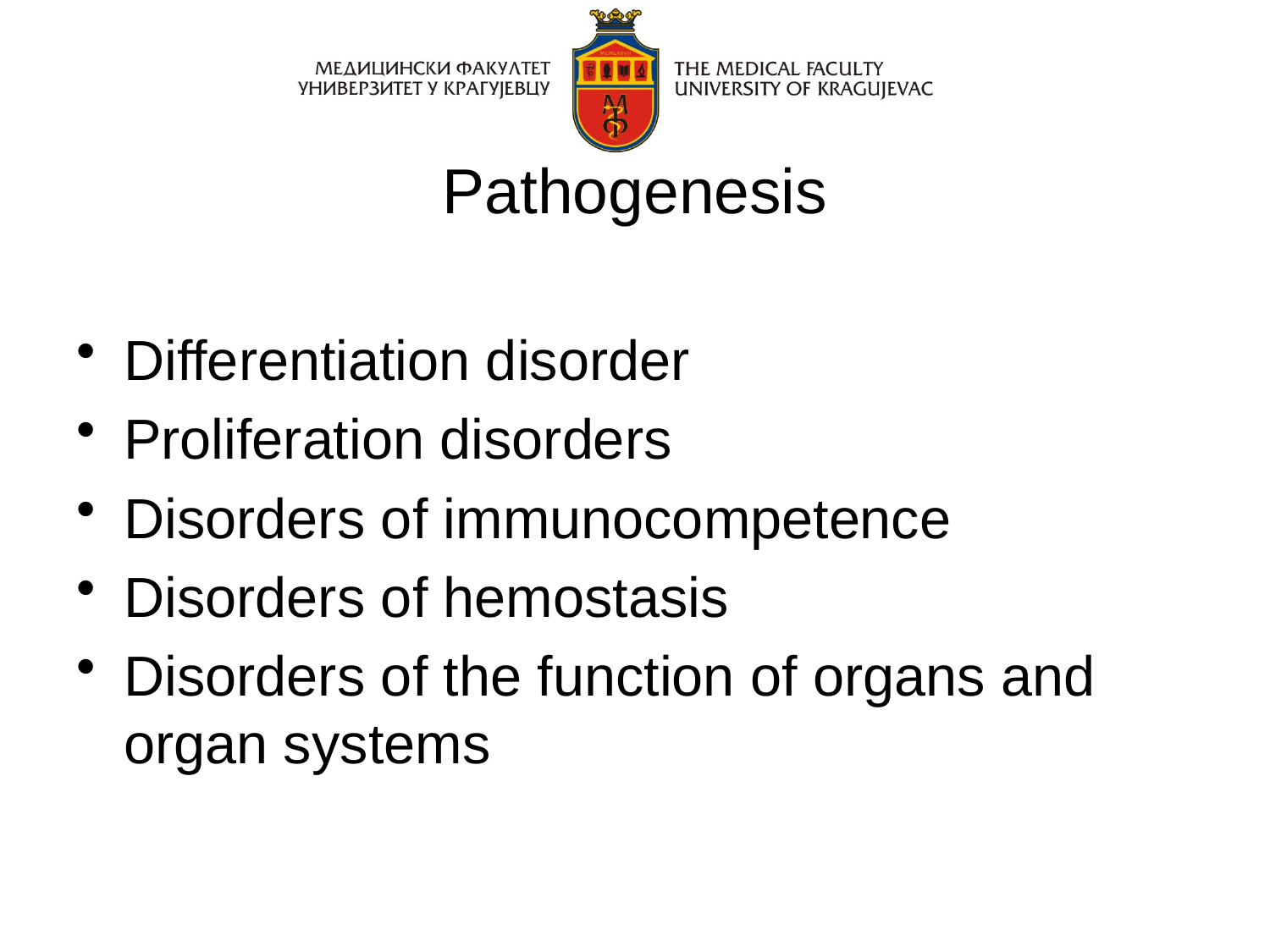

# Pathogenesis
Differentiation disorder
Proliferation disorders
Disorders of immunocompetence
Disorders of hemostasis
Disorders of the function of organs and organ systems